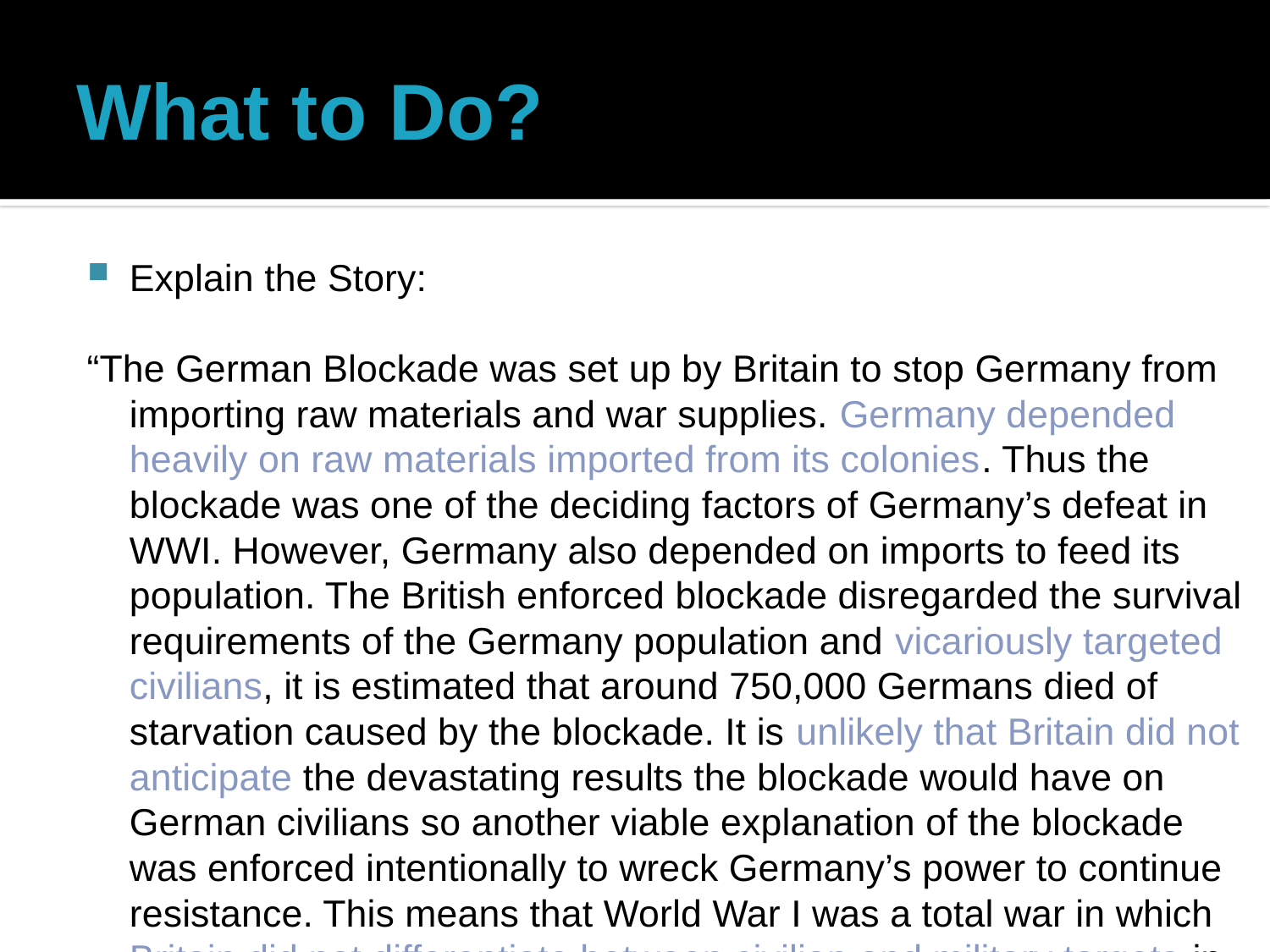

# What to Do?

Explain the Story:

“The German Blockade was set up by Britain to stop Germany from importing raw materials and war supplies. Germany depended heavily on raw materials imported from its colonies. Thus the blockade was one of the deciding factors of Germany’s defeat in WWI. However, Germany also depended on imports to feed its population. The British enforced blockade disregarded the survival requirements of the Germany population and vicariously targeted civilians, it is estimated that around 750,000 Germans died of starvation caused by the blockade. It is unlikely that Britain did not anticipate the devastating results the blockade would have on German civilians so another viable explanation of the blockade was enforced intentionally to wreck Germany’s power to continue resistance. This means that World War I was a total war in which Britain did not differentiate between civilian and military targets in order to totally destroy Germany.”